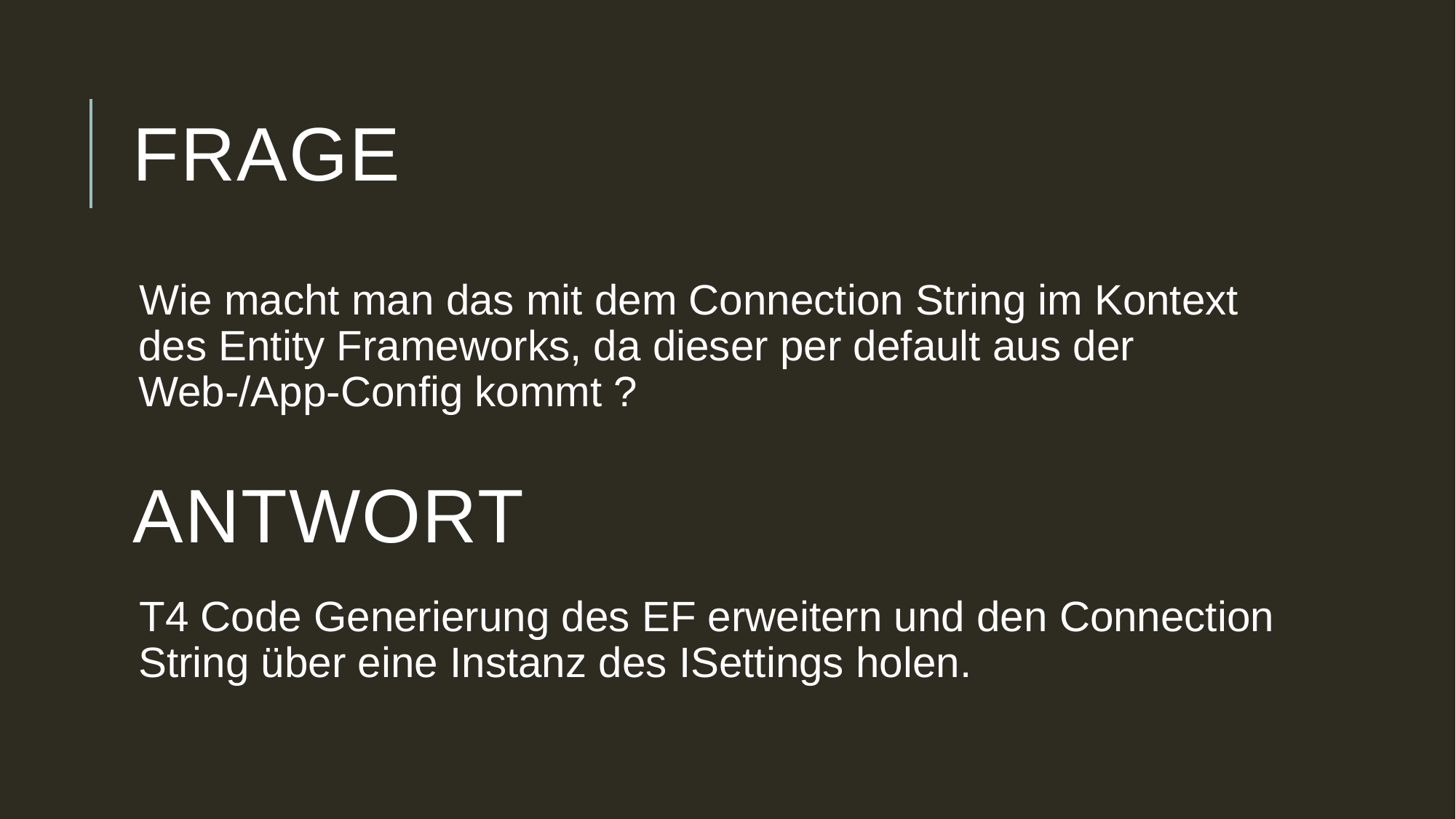

# Frage
Wie macht man das mit dem Connection String im Kontext des Entity Frameworks, da dieser per default aus der Web-/App-Config kommt ?
Antwort
T4 Code Generierung des EF erweitern und den Connection String über eine Instanz des ISettings holen.